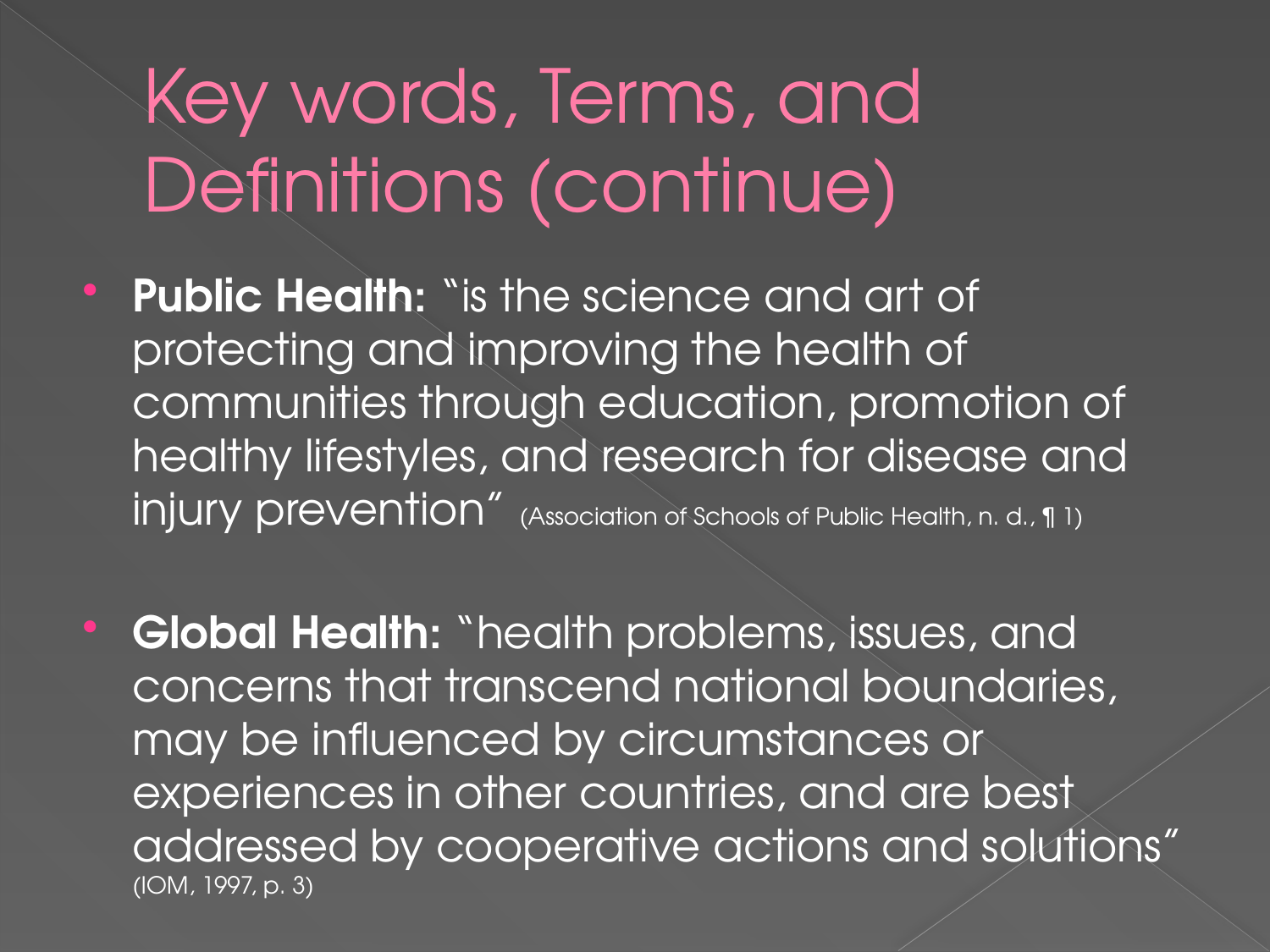

Key words, Terms, and Definitions (continue)
Public Health: “is the science and art of protecting and improving the health of communities through education, promotion of healthy lifestyles, and research for disease and injury prevention” (Association of Schools of Public Health, n. d., ¶ 1)

Global Health: “health problems, issues, and concerns that transcend national boundaries, may be influenced by circumstances or experiences in other countries, and are best addressed by cooperative actions and solutions” (IOM, 1997, p. 3)